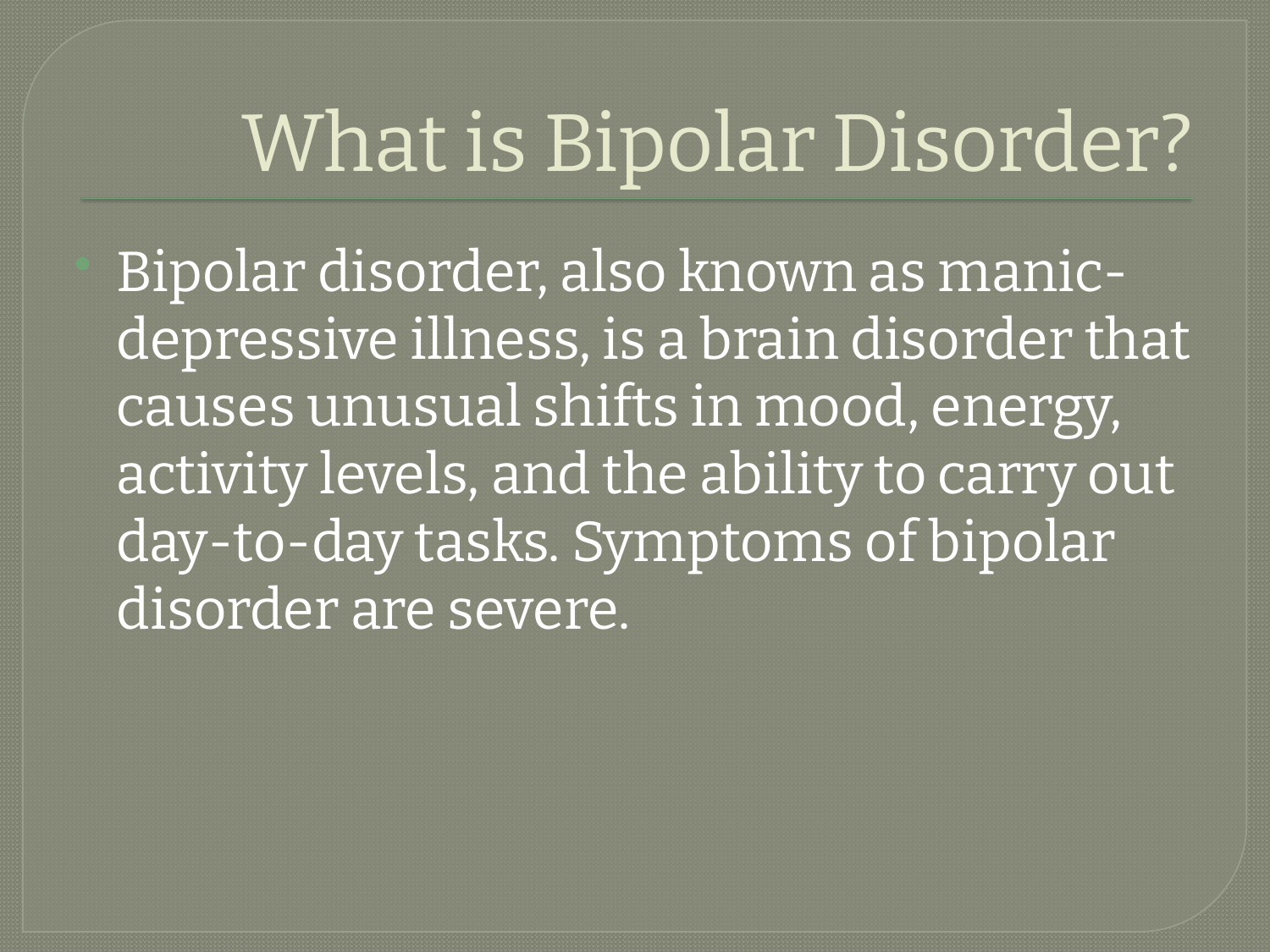

# What is Bipolar Disorder?
Bipolar disorder, also known as manic-depressive illness, is a brain disorder that causes unusual shifts in mood, energy, activity levels, and the ability to carry out day-to-day tasks. Symptoms of bipolar disorder are severe.